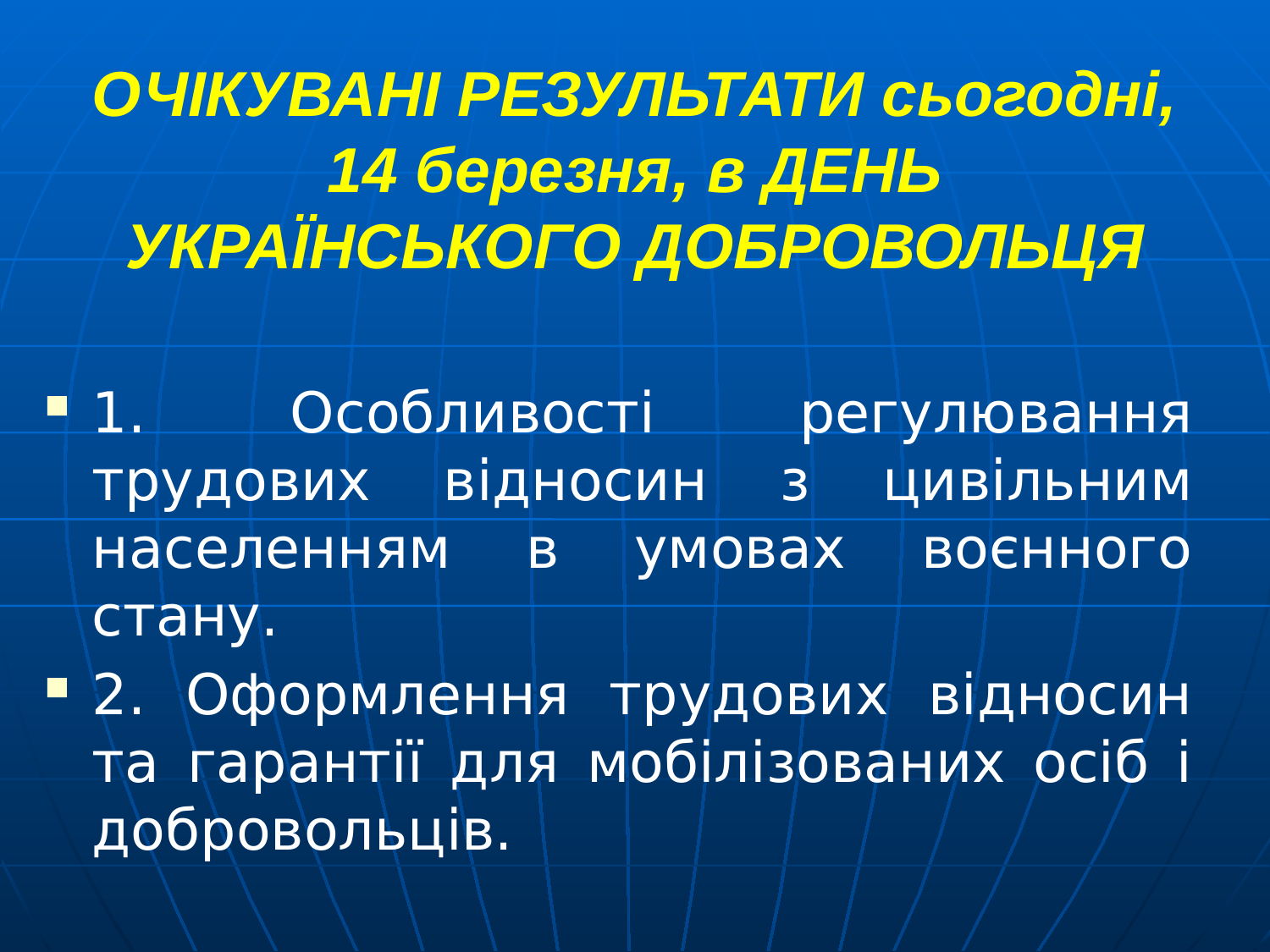

# ОЧІКУВАНІ РЕЗУЛЬТАТИ сьогодні, 14 березня, в ДЕНЬ УКРАЇНСЬКОГО ДОБРОВОЛЬЦЯ
1. Особливості регулювання трудових відносин з цивільним населенням в умовах воєнного стану.
2. Оформлення трудових відносин та гарантії для мобілізованих осіб і добровольців.